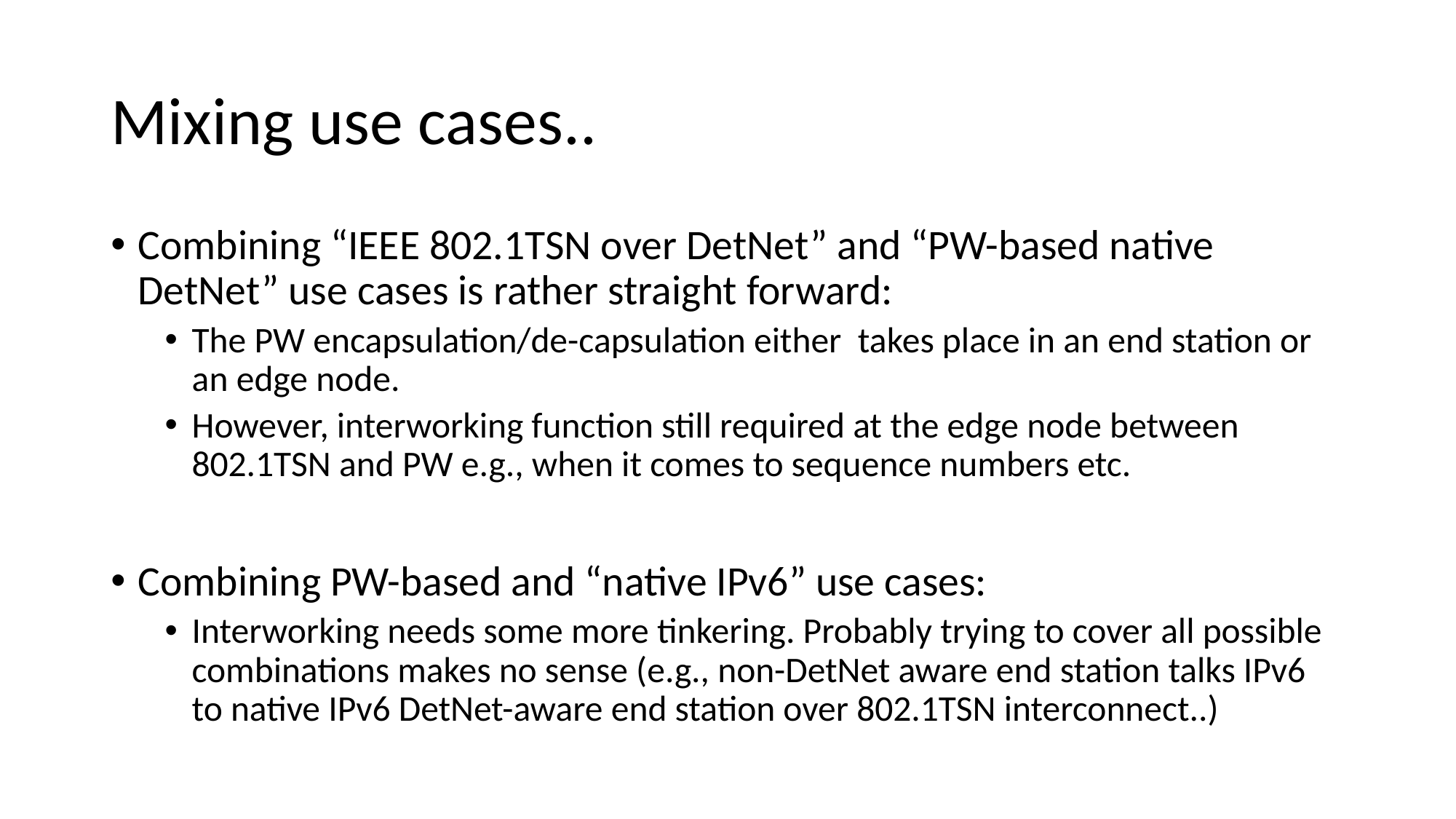

# Mixing use cases..
Combining “IEEE 802.1TSN over DetNet” and “PW-based native DetNet” use cases is rather straight forward:
The PW encapsulation/de-capsulation either  takes place in an end station or  an edge node.
However, interworking function still required at the edge node between 802.1TSN and PW e.g., when it comes to sequence numbers etc.

Combining PW-based and “native IPv6” use cases:
Interworking needs some more tinkering. Probably trying to cover all possible combinations makes no sense (e.g., non-DetNet aware end station talks IPv6 to native IPv6 DetNet-aware end station over 802.1TSN interconnect..)